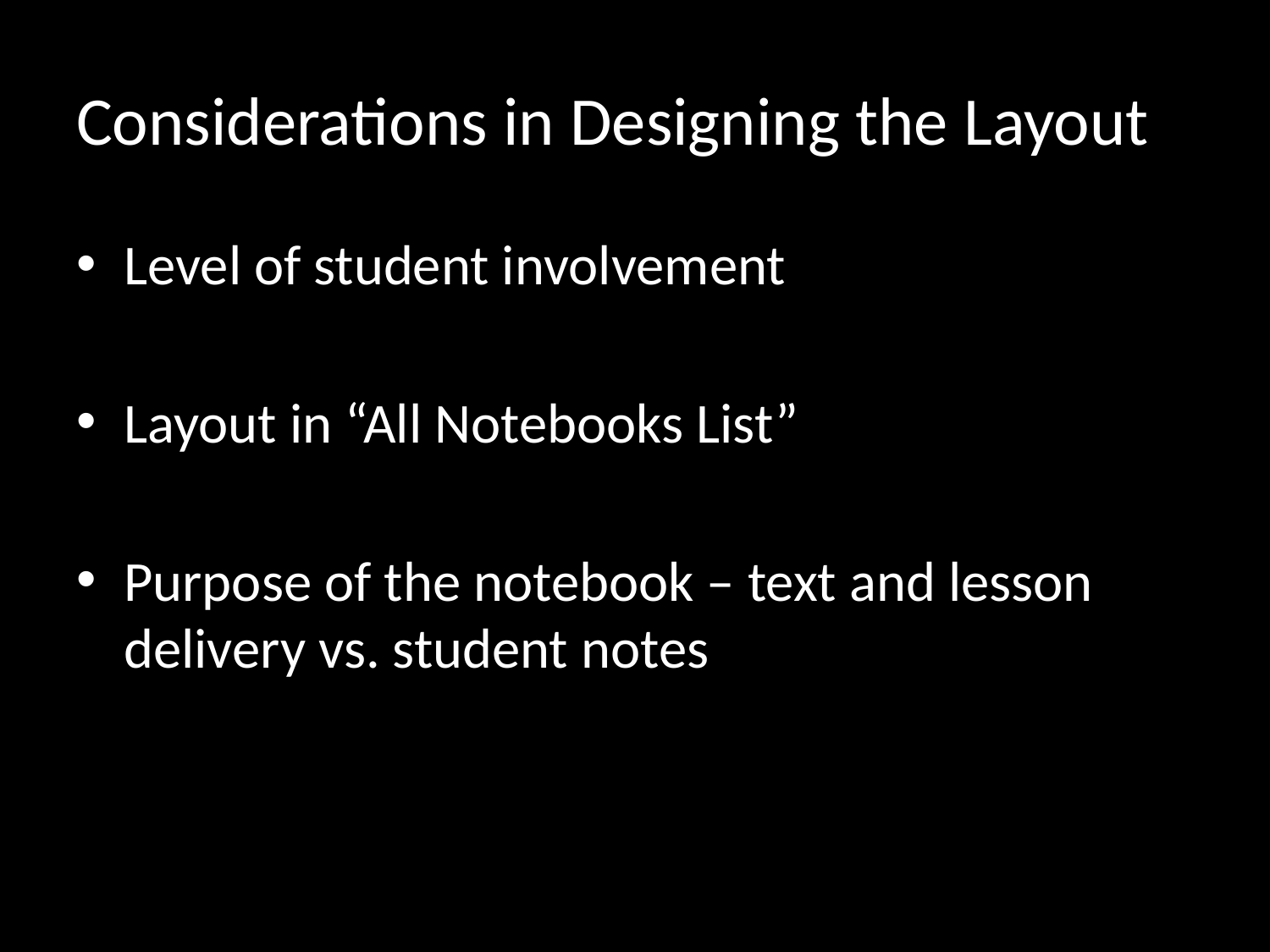

# Considerations in Designing the Layout
Level of student involvement

Layout in “All Notebooks List”

Purpose of the notebook – text and lesson delivery vs. student notes